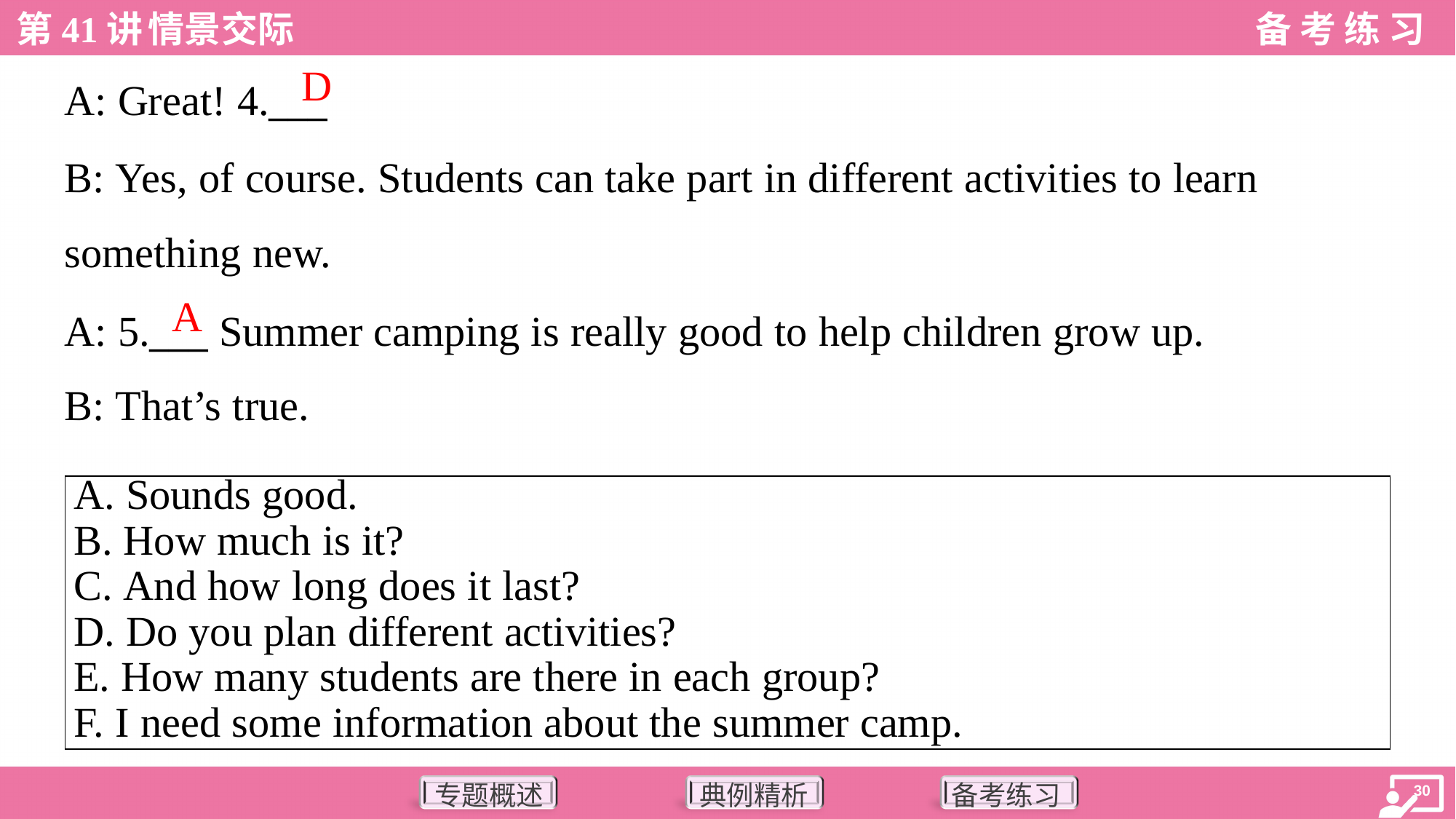

A: Great! 4.___
B: Yes, of course. Students can take part in different activities to learn
something new.
D
A: 5.___ Summer camping is really good to help children grow up.
B: That’s true.
A
| A. Sounds good. B. How much is it? C. And how long does it last? D. Do you plan different activities? E. How many students are there in each group? F. I need some information about the summer camp. |
| --- |